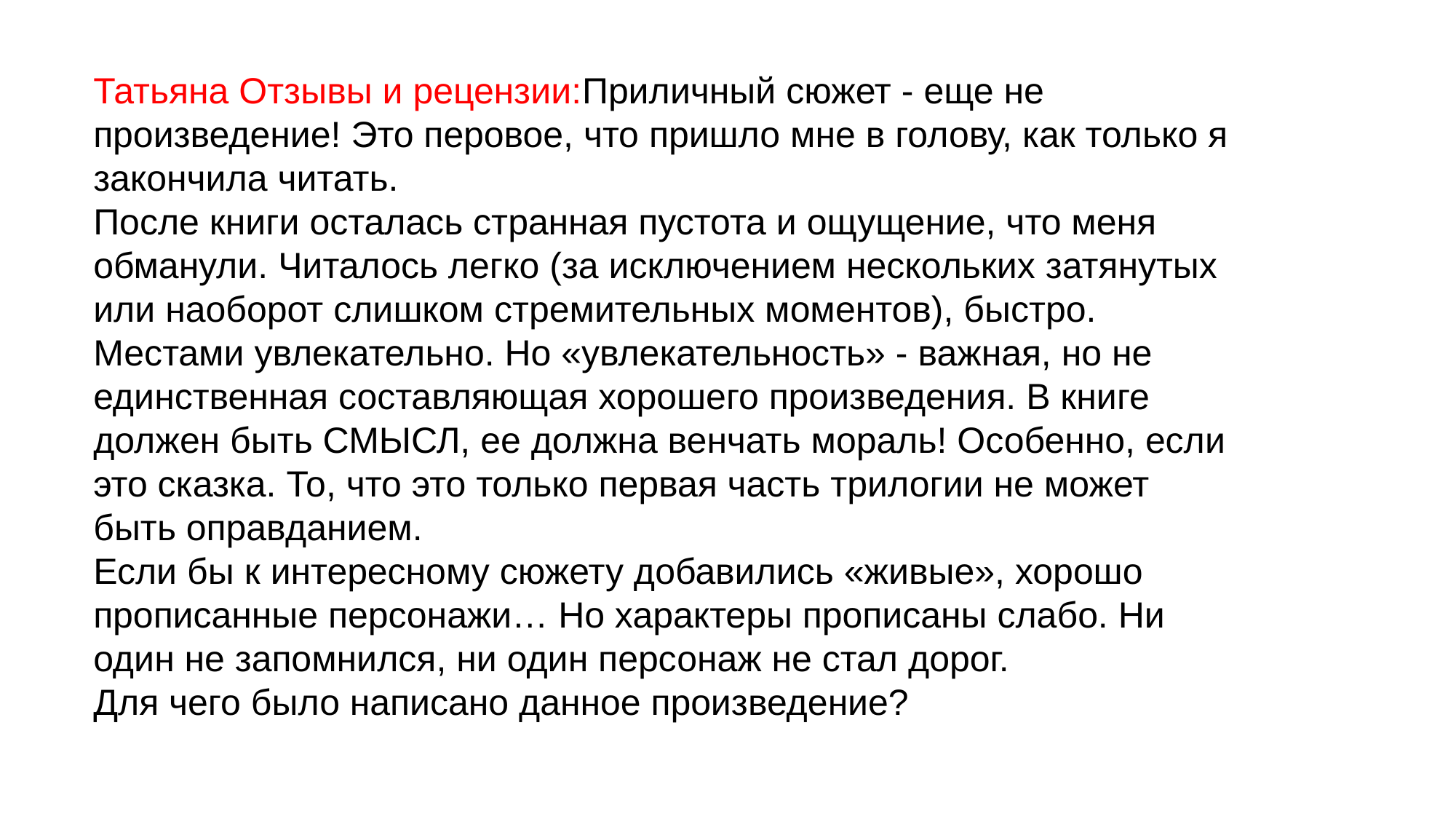

Татьяна Отзывы и рецензии:Приличный сюжет - еще не произведение! Это перовое, что пришло мне в голову, как только я закончила читать. 
После книги осталась странная пустота и ощущение, что меня обманули. Читалось легко (за исключением нескольких затянутых или наоборот слишком стремительных моментов), быстро. Местами увлекательно. Но «увлекательность» - важная, но не единственная составляющая хорошего произведения. В книге должен быть СМЫСЛ, ее должна венчать мораль! Особенно, если это сказка. То, что это только первая часть трилогии не может быть оправданием. 
Если бы к интересному сюжету добавились «живые», хорошо прописанные персонажи… Но характеры прописаны слабо. Ни один не запомнился, ни один персонаж не стал дорог.
Для чего было написано данное произведение?